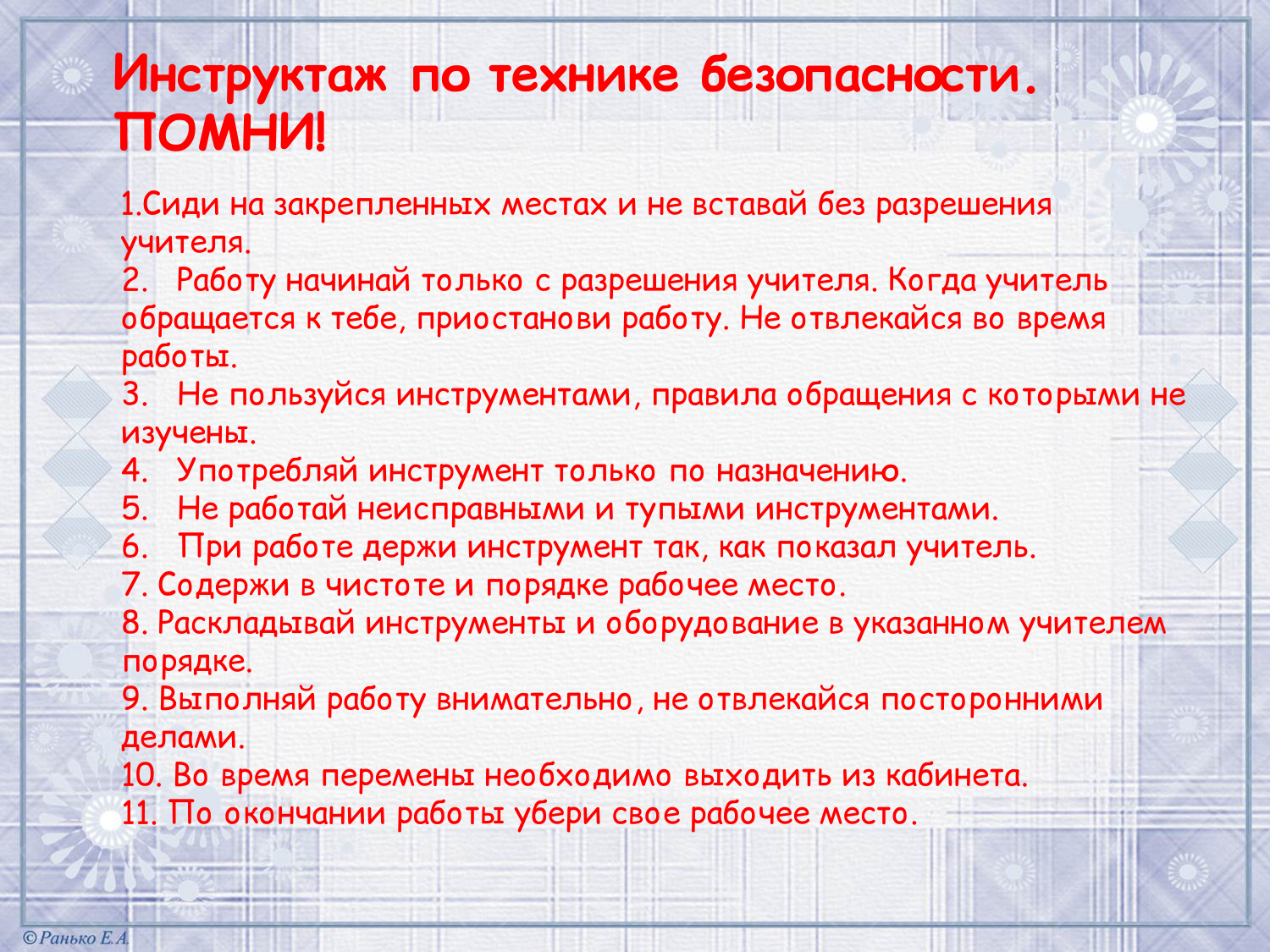

Инструктаж по технике безопасности. ПОМНИ!
# 1.Сиди на закрепленных местах и не вставай без разрешения учителя. 2.   Работу начинай только с разрешения учителя. Когда учитель обращается к тебе, приостанови работу. Не отвлекайся во время работы. 3.   Не пользуйся инструментами, правила обращения с которыми не изучены. 4.   Употребляй инструмент только по назначению. 5.   Не работай неисправными и тупыми инструментами. 6.   При работе держи инструмент так, как показал учитель. 7. Содержи в чистоте и порядке рабочее место. 8. Раскладывай инструменты и оборудование в указанном учителем порядке. 9. Выполняй работу внимательно, не отвлекайся посторонними делами. 10. Во время перемены необходимо выходить из кабинета. 11. По окончании работы убери свое рабочее место.